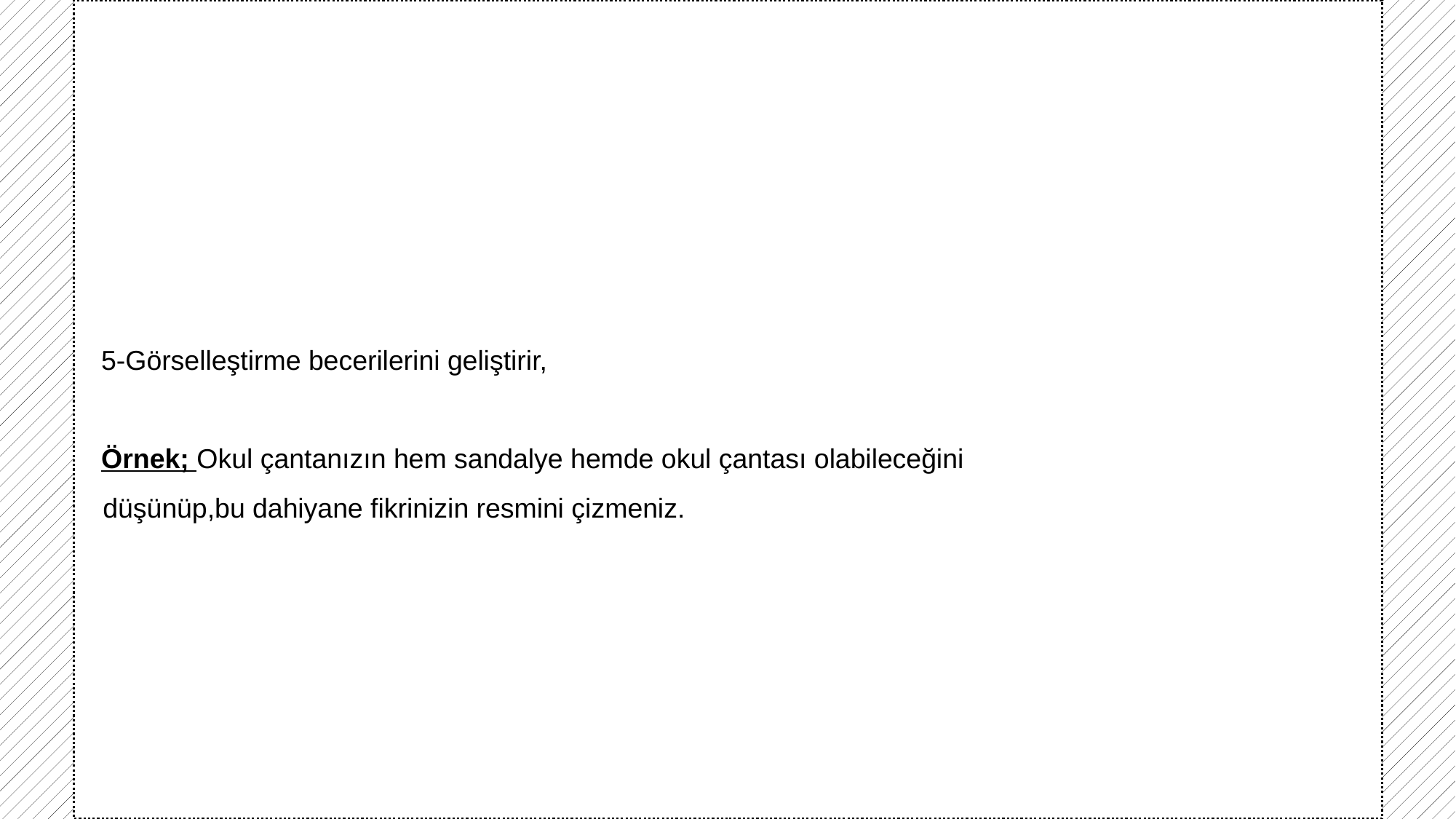

5-Görselleştirme becerilerini geliştirir,

Örnek; Okul çantanızın hem sandalye hemde okul çantası olabileceğini düşünüp,bu dahiyane fikrinizin resmini çizmeniz.